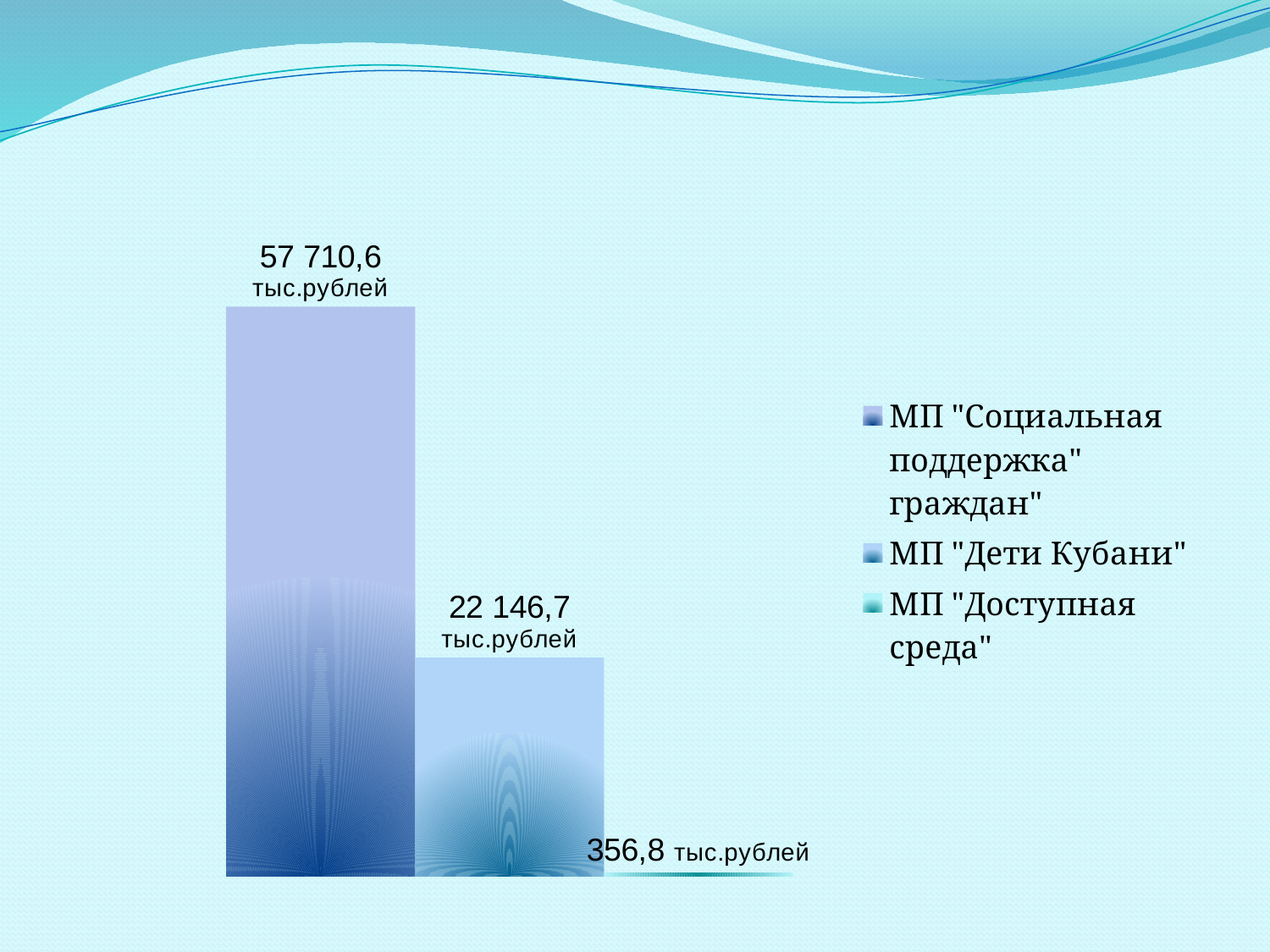

### Chart

| Category | МП "Социальная поддержка" граждан" | МП "Дети Кубани" | МП "Доступная среда" |
|---|---|---|---|
|  | 57710.6 | 22146.7 | 356.8 |